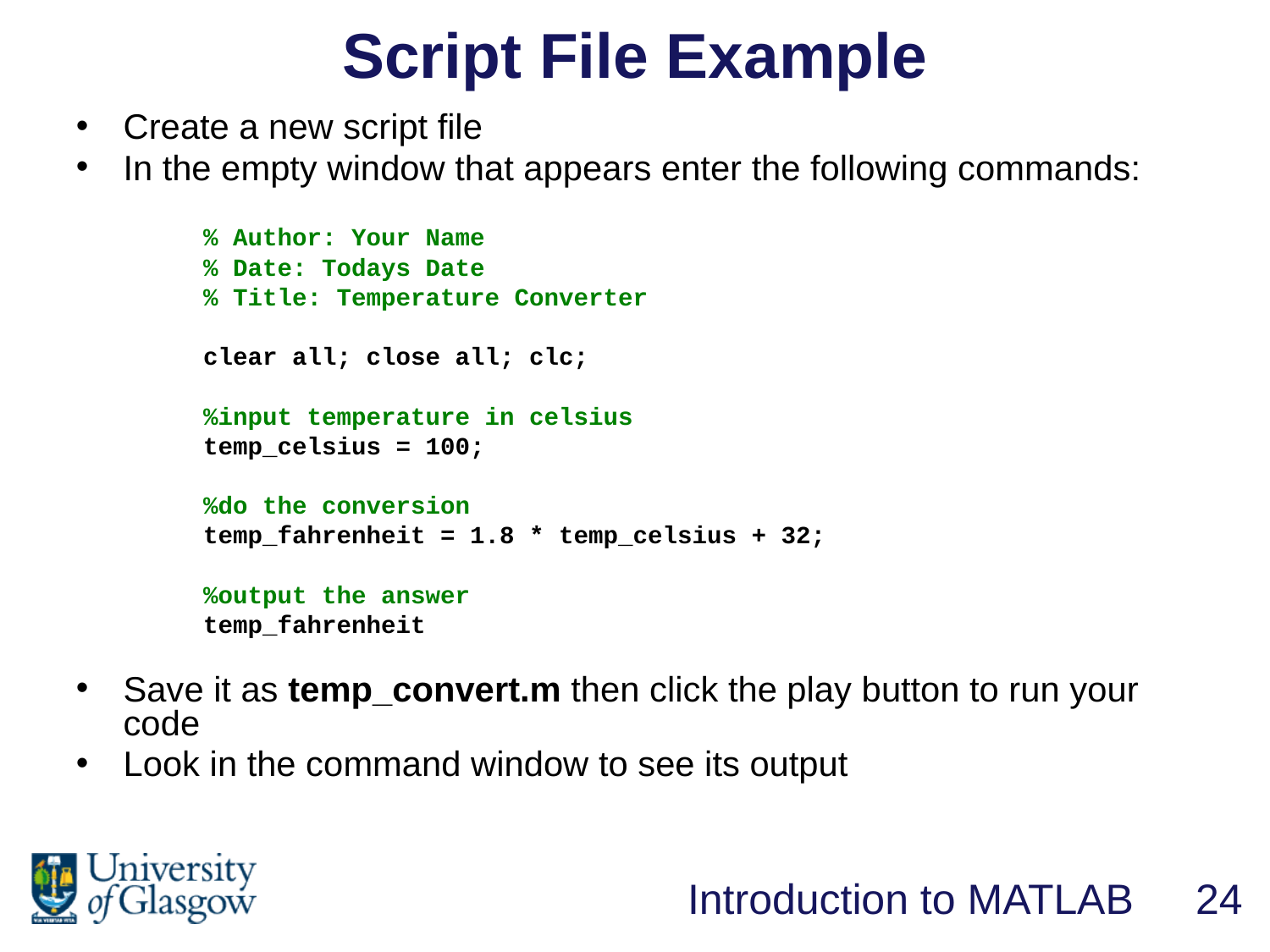

Script File Example
Create a new script file
In the empty window that appears enter the following commands:

% Author: Your Name
% Date: Todays Date
% Title: Temperature Converter

clear all; close all; clc;

%input temperature in celsius
temp_celsius = 100;

%do the conversion
temp_fahrenheit = 1.8 * temp_celsius + 32;

%output the answer
temp_fahrenheit

Save it as temp_convert.m then click the play button to run your code
Look in the command window to see its output